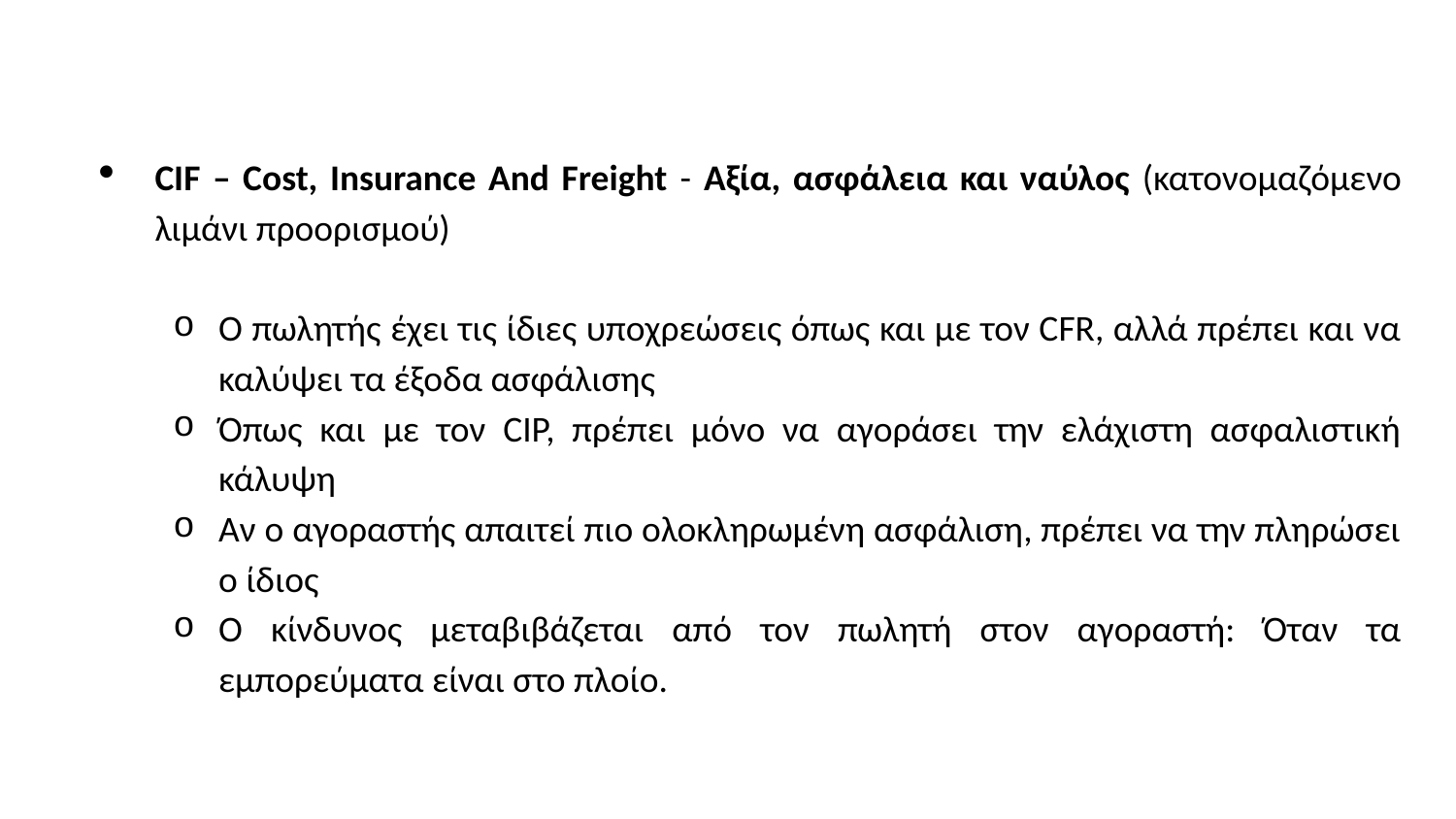

CIF – Cost, Insurance And Freight - Αξία, ασφάλεια και ναύλος (κατονομαζόμενο λιμάνι προορισμού)

Ο πωλητής έχει τις ίδιες υποχρεώσεις όπως και με τον CFR, αλλά πρέπει και να καλύψει τα έξοδα ασφάλισης
Όπως και με τον CIP, πρέπει μόνο να αγοράσει την ελάχιστη ασφαλιστική κάλυψη
Αν ο αγοραστής απαιτεί πιο ολοκληρωμένη ασφάλιση, πρέπει να την πληρώσει ο ίδιος
Ο κίνδυνος μεταβιβάζεται από τον πωλητή στον αγοραστή: Όταν τα εμπορεύματα είναι στο πλοίο.